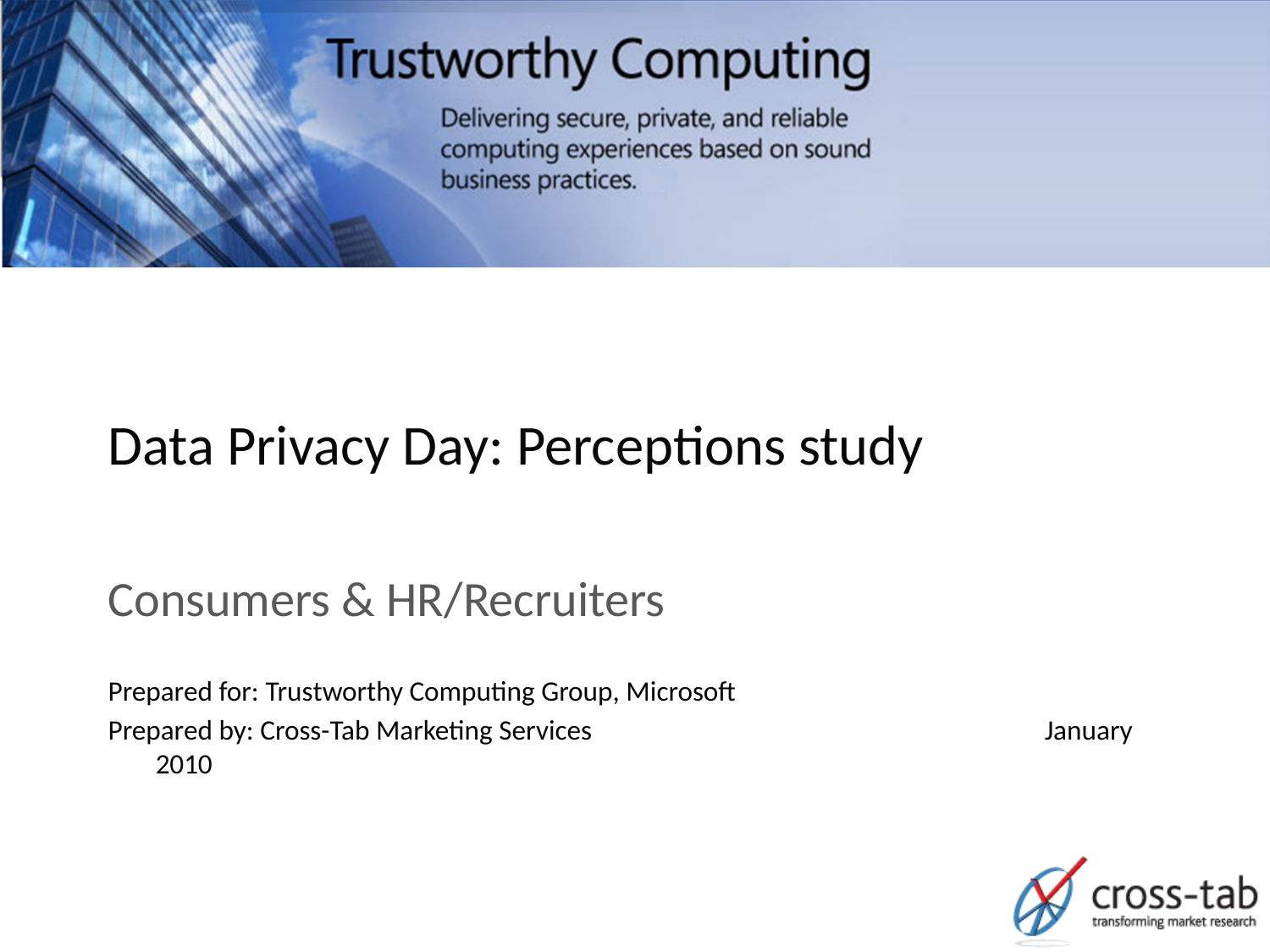

# Data Privacy Day: Perceptions study
Consumers & HR/Recruiters
Prepared for: Trustworthy Computing Group, Microsoft
Prepared by: Cross-Tab Marketing Services 				January 2010